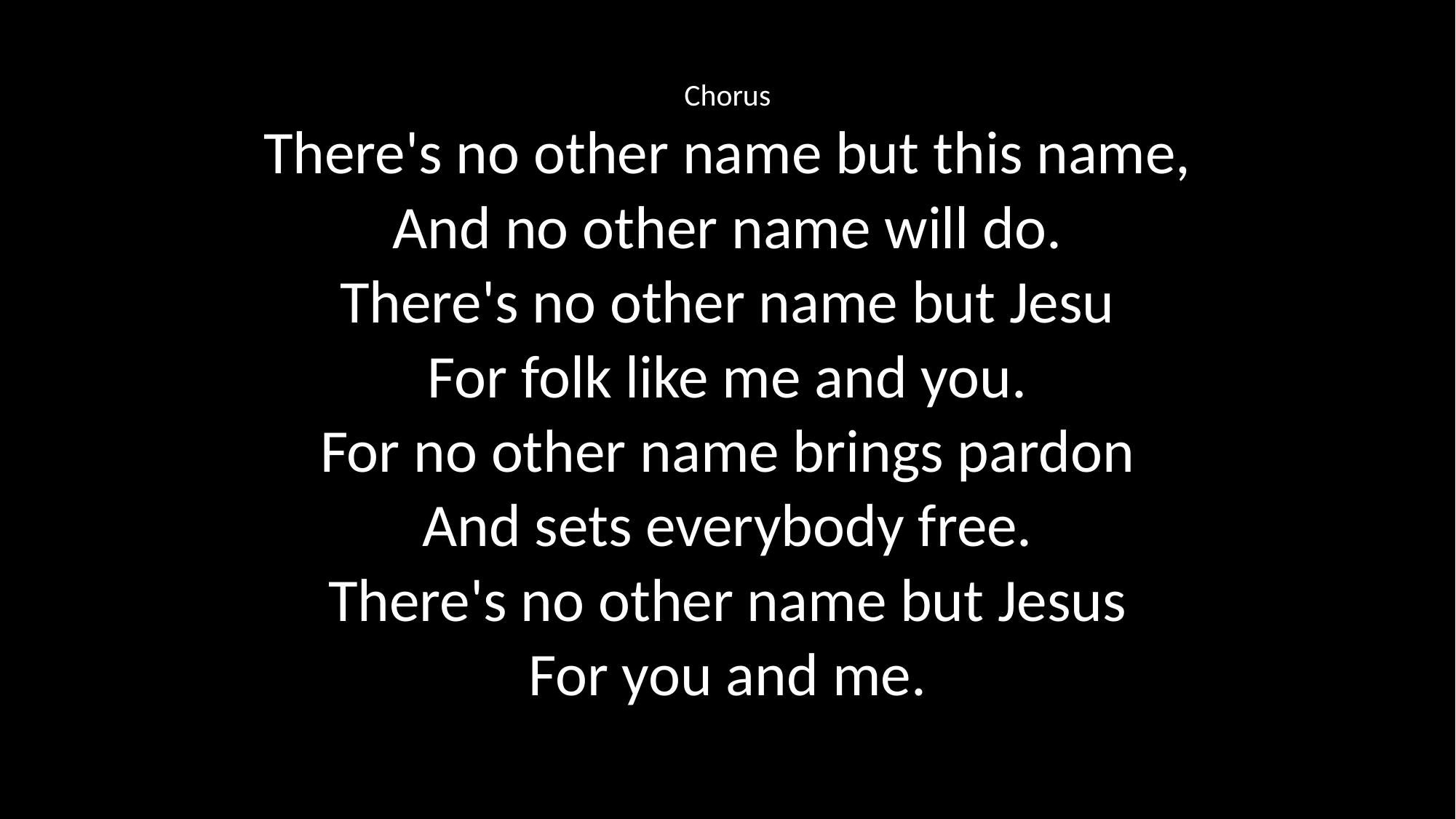

Chorus
There's no other name but this name,
And no other name will do.
There's no other name but Jesu
For folk like me and you.
For no other name brings pardon
And sets everybody free.
There's no other name but Jesus
For you and me.